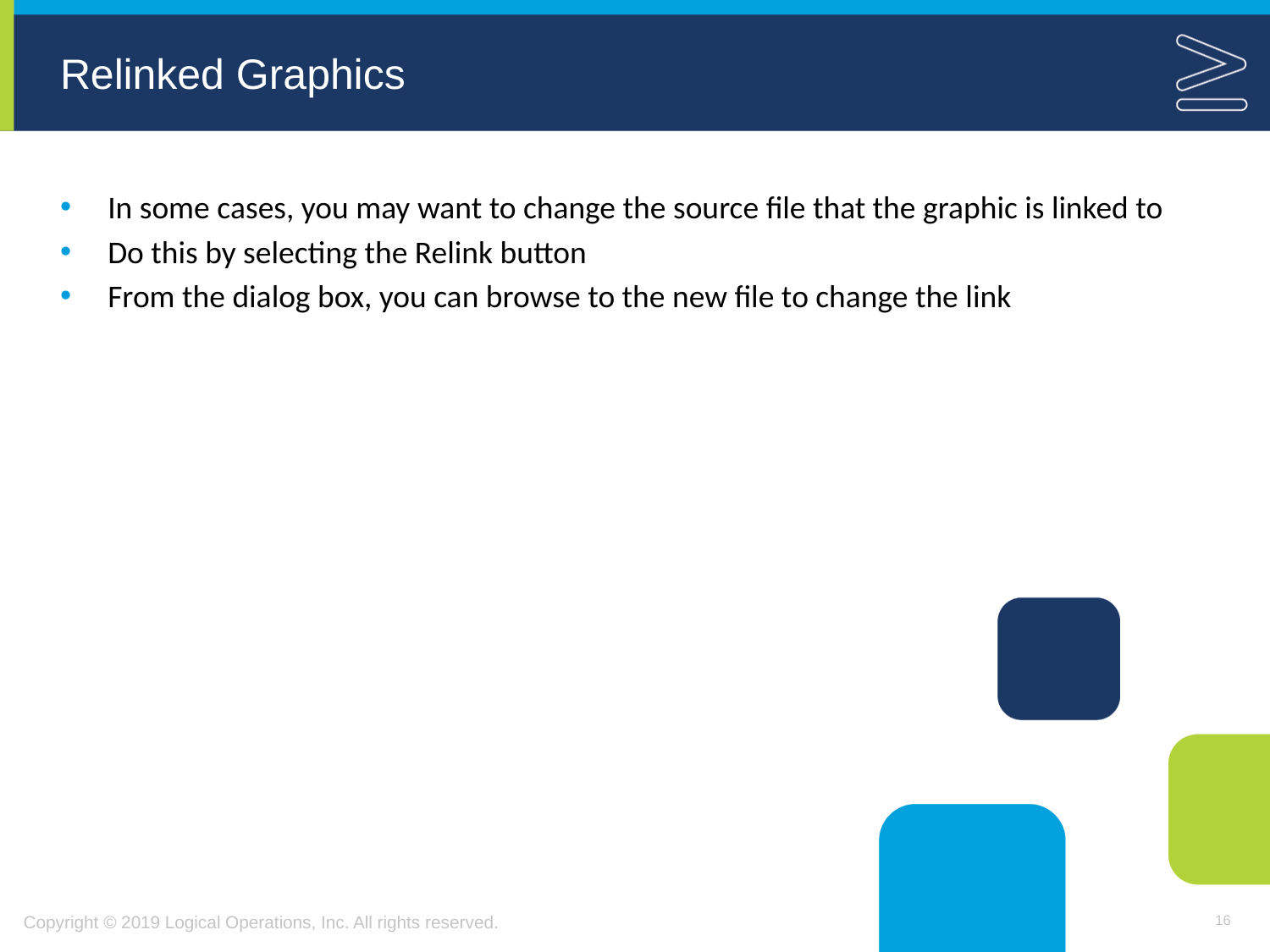

# Relinked Graphics
In some cases, you may want to change the source file that the graphic is linked to
Do this by selecting the Relink button
From the dialog box, you can browse to the new file to change the link
16